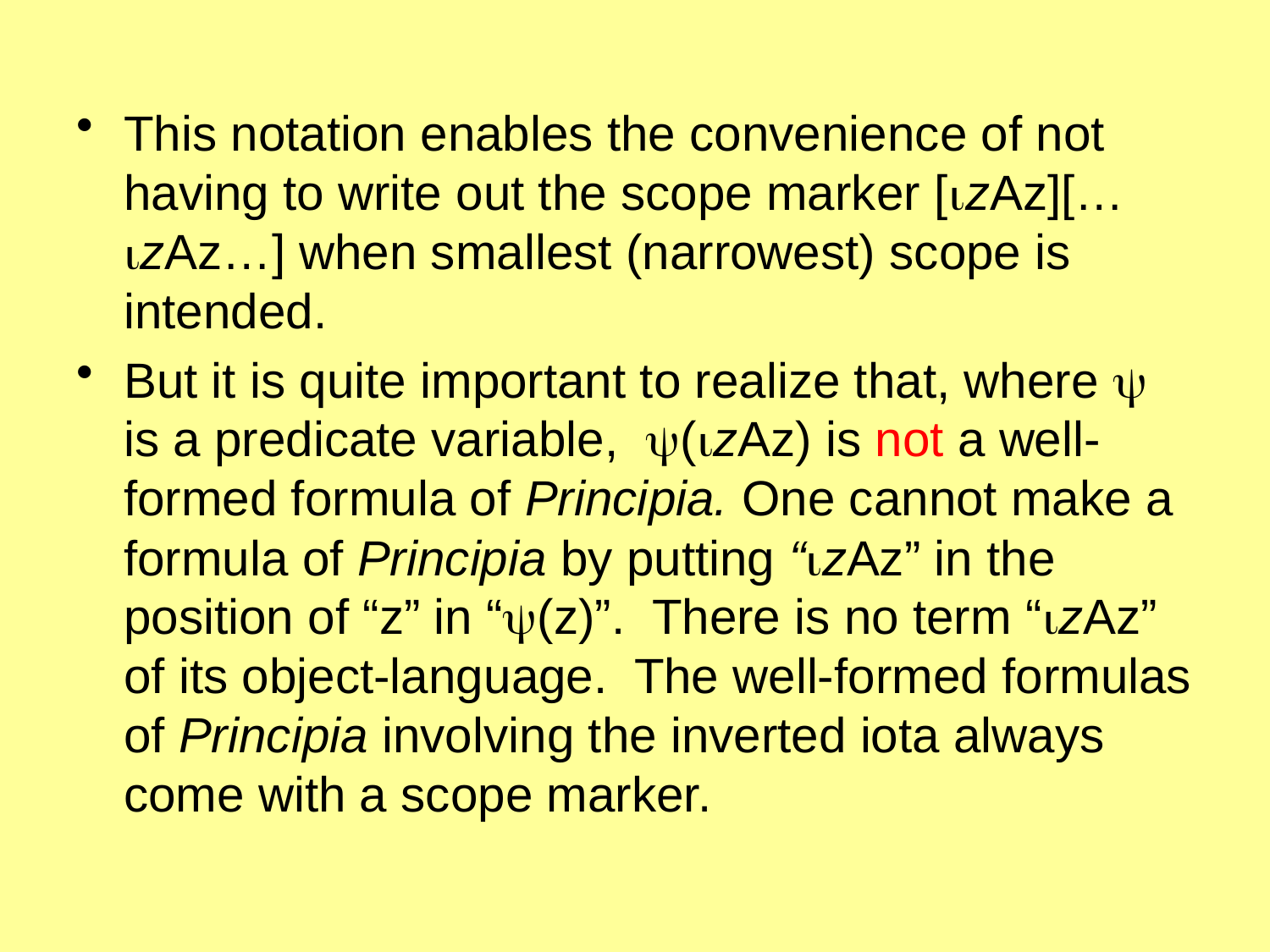

This notation enables the convenience of not having to write out the scope marker [ιzAz][…ιzAz…] when smallest (narrowest) scope is intended.
But it is quite important to realize that, where ψ is a predicate variable,  ψ(ιzAz) is not a well-formed formula of Principia. One cannot make a formula of Principia by putting “ιzAz” in the position of “z” in “ψ(z)”.  There is no term “ιzAz” of its object-language.  The well-formed formulas of Principia involving the inverted iota always come with a scope marker.